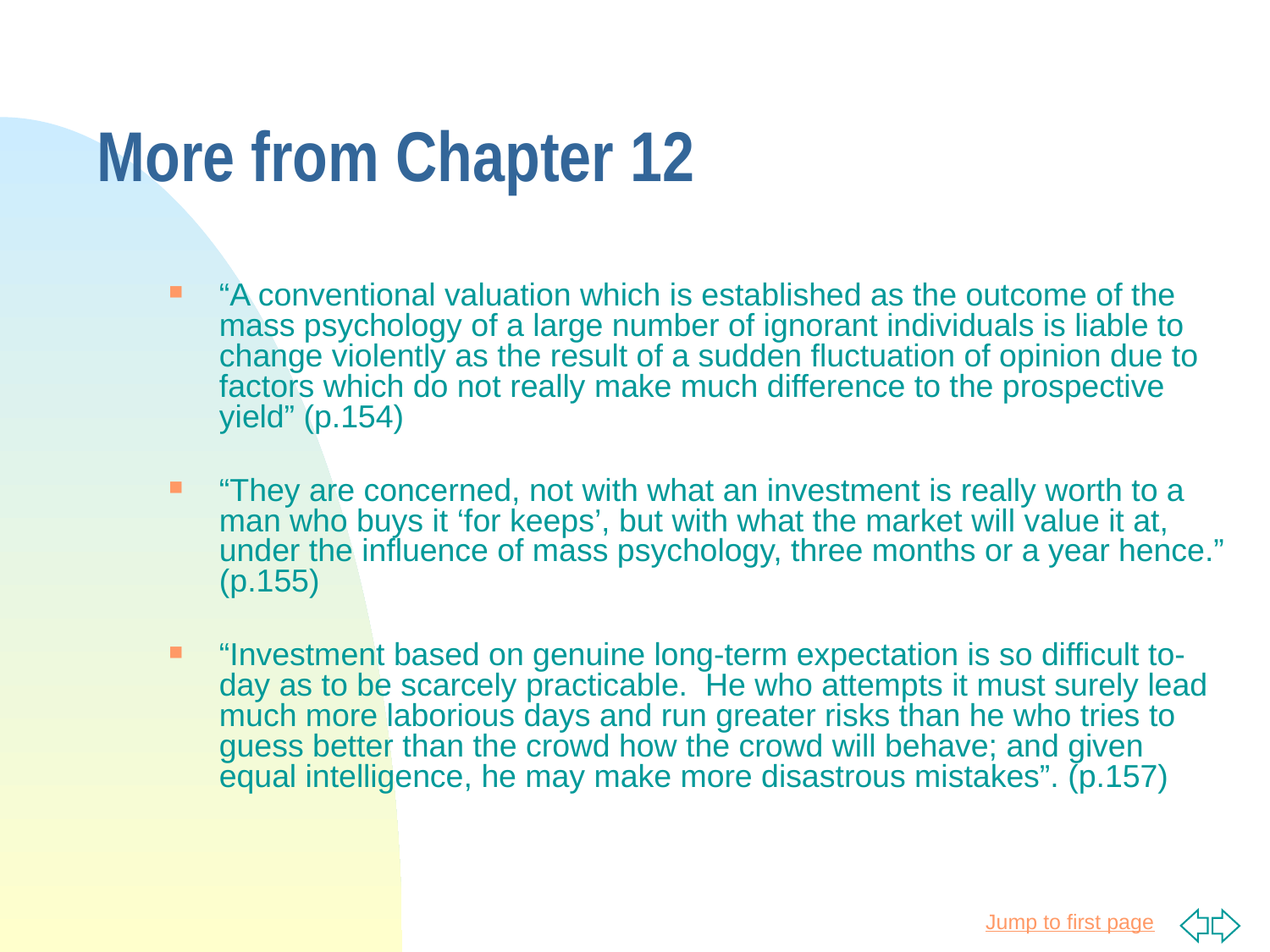

# More from Chapter 12
“A conventional valuation which is established as the outcome of the mass psychology of a large number of ignorant individuals is liable to change violently as the result of a sudden fluctuation of opinion due to factors which do not really make much difference to the prospective yield” (p.154)

“They are concerned, not with what an investment is really worth to a man who buys it ‘for keeps’, but with what the market will value it at, under the influence of mass psychology, three months or a year hence.” (p.155)

“Investment based on genuine long-term expectation is so difficult to-day as to be scarcely practicable.  He who attempts it must surely lead much more laborious days and run greater risks than he who tries to guess better than the crowd how the crowd will behave; and given equal intelligence, he may make more disastrous mistakes”. (p.157)